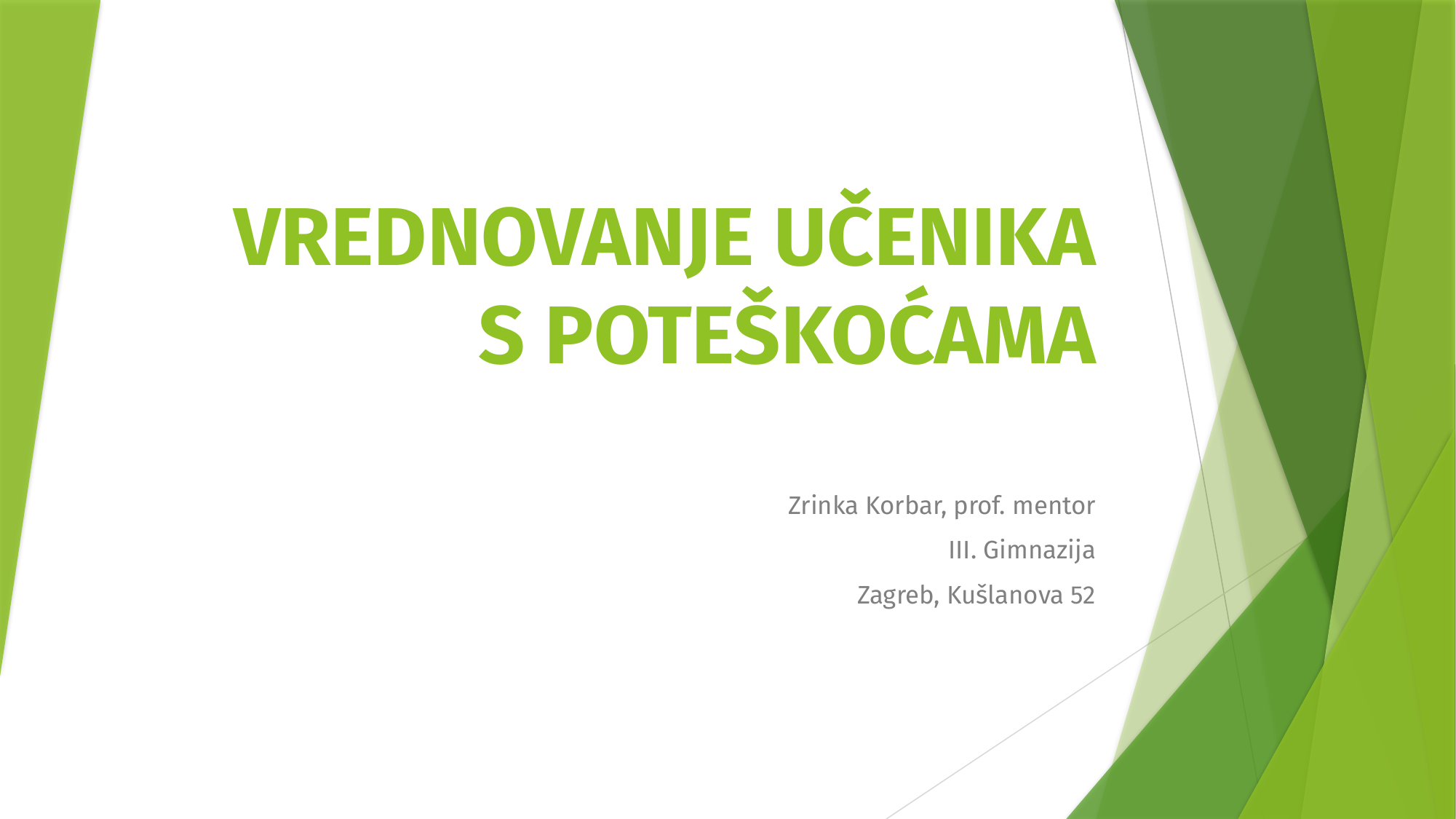

# VREDNOVANJE UČENIKA S POTEŠKOĆAMA
Zrinka Korbar, prof. mentor
III. Gimnazija
Zagreb, Kušlanova 52